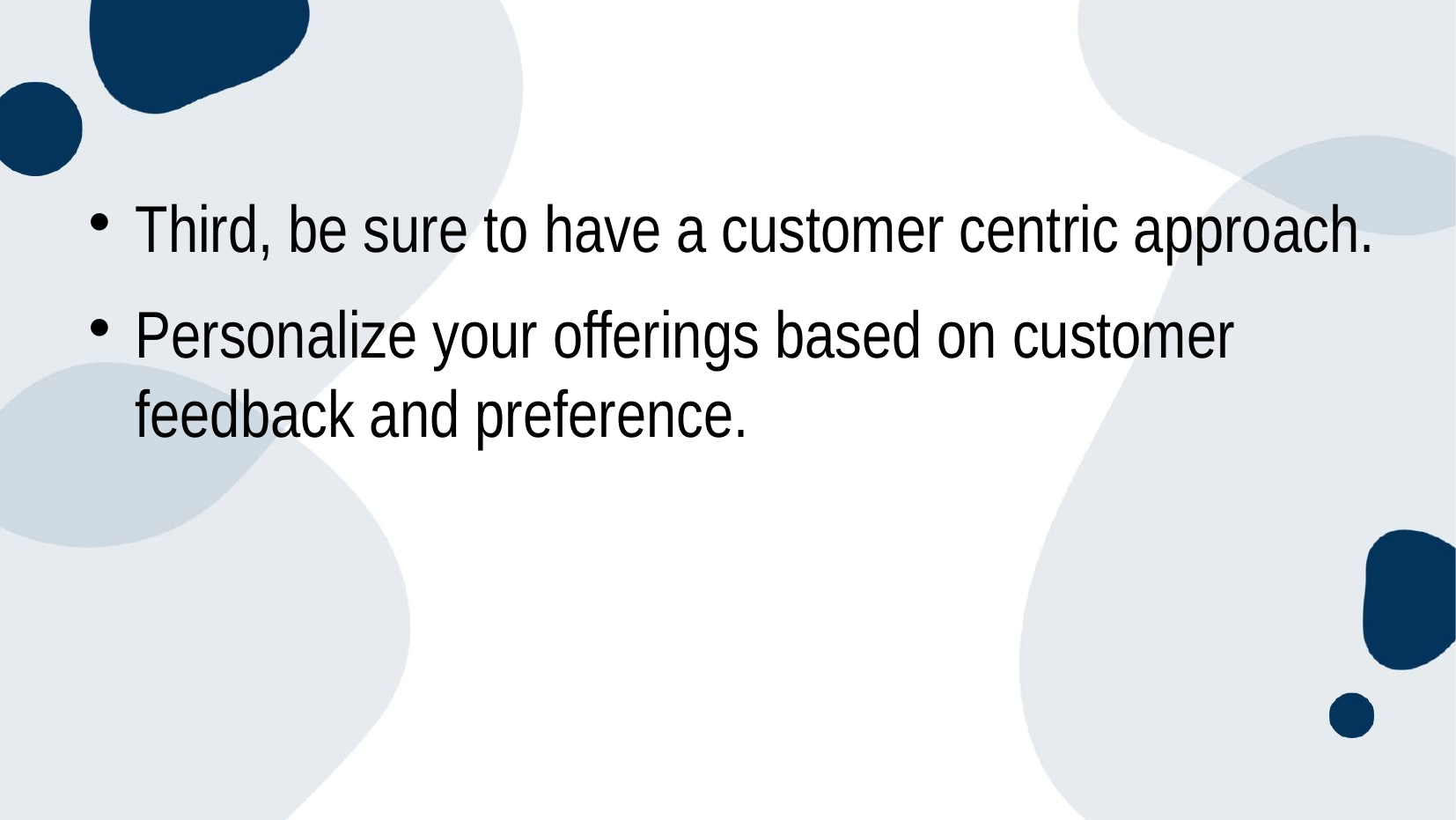

#
Third, be sure to have a customer centric approach.
Personalize your offerings based on customer feedback and preference.